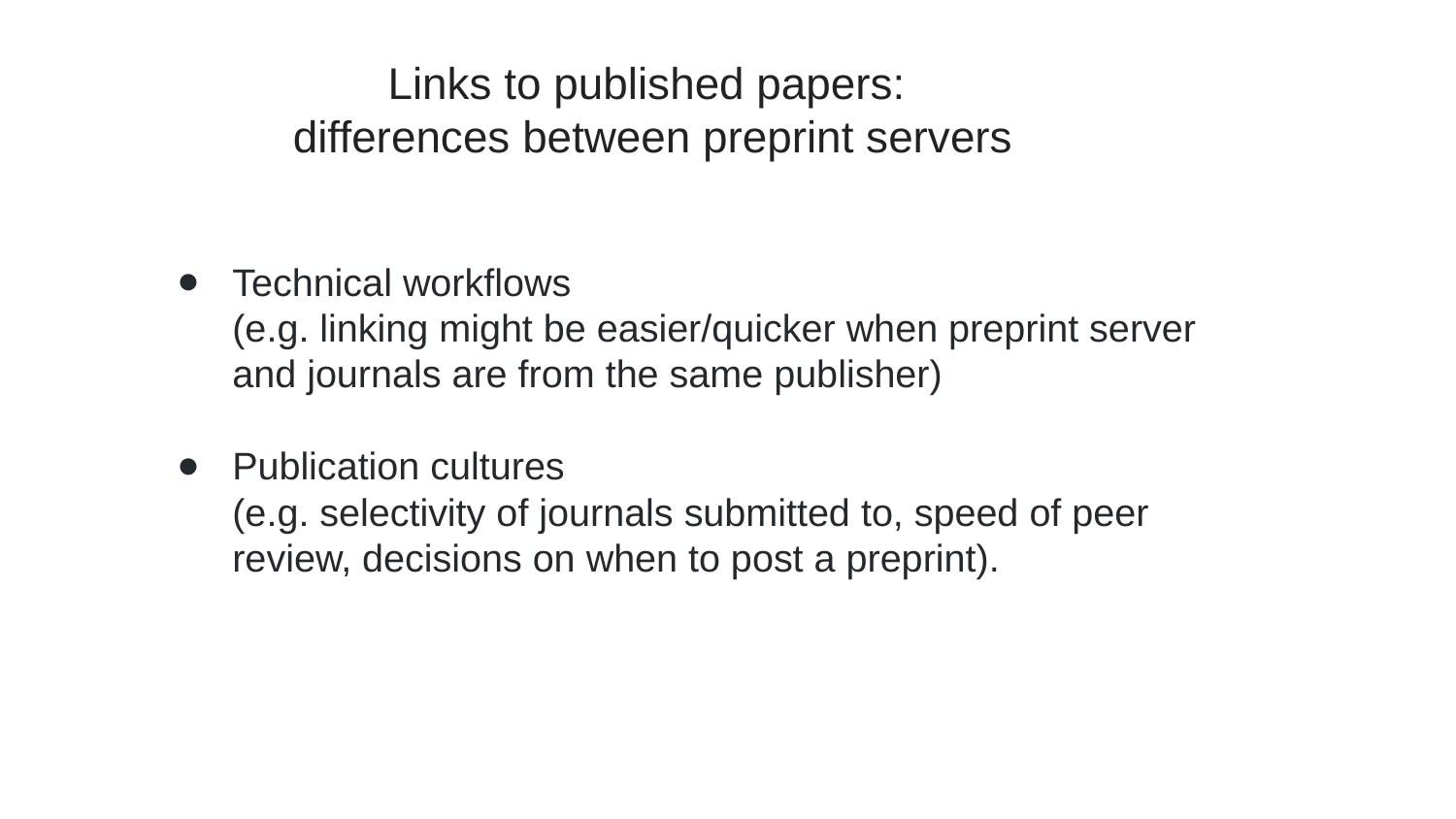

Links to published papers:
differences between preprint servers
Technical workflows
(e.g. linking might be easier/quicker when preprint server and journals are from the same publisher)
Publication cultures
(e.g. selectivity of journals submitted to, speed of peer review, decisions on when to post a preprint).